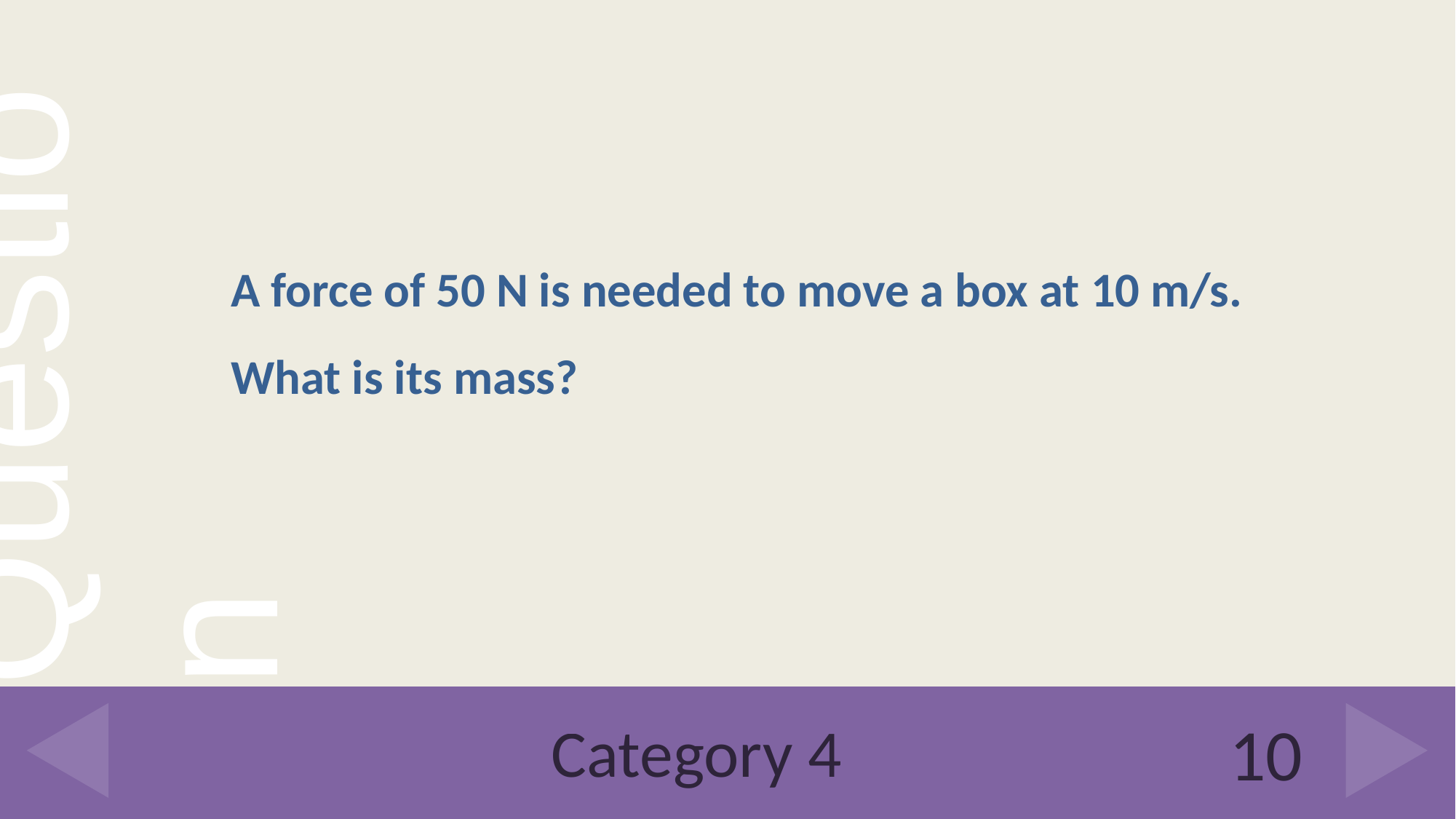

A force of 50 N is needed to move a box at 10 m/s. What is its mass?

# Category 4
10